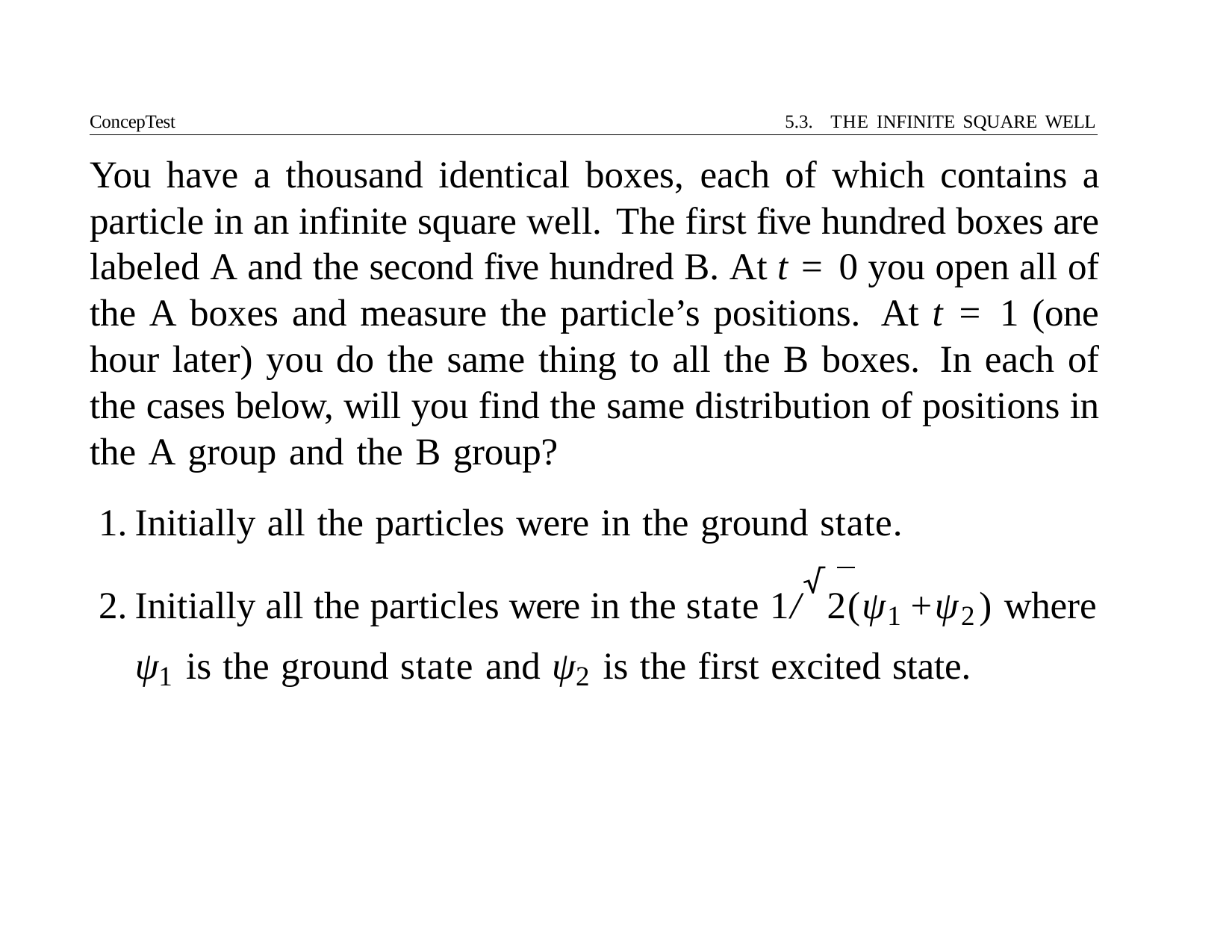

ConcepTest	5.3.  THE INFINITE SQUARE WELL
You have a thousand identical boxes, each of which contains a particle in an infinite square well. The first five hundred boxes are labeled A and the second five hundred B. At t = 0 you open all of the A boxes and measure the particle’s positions.  At t = 1 (one hour later) you do the same thing to all the B boxes.  In each of the cases below, will you find the same distribution of positions in the A group and the B group?
Initially all the particles were in the ground state.
Initially all the particles were in the state 1/√2(ψ1 +ψ2) where
ψ1 is the ground state and ψ2 is the first excited state.